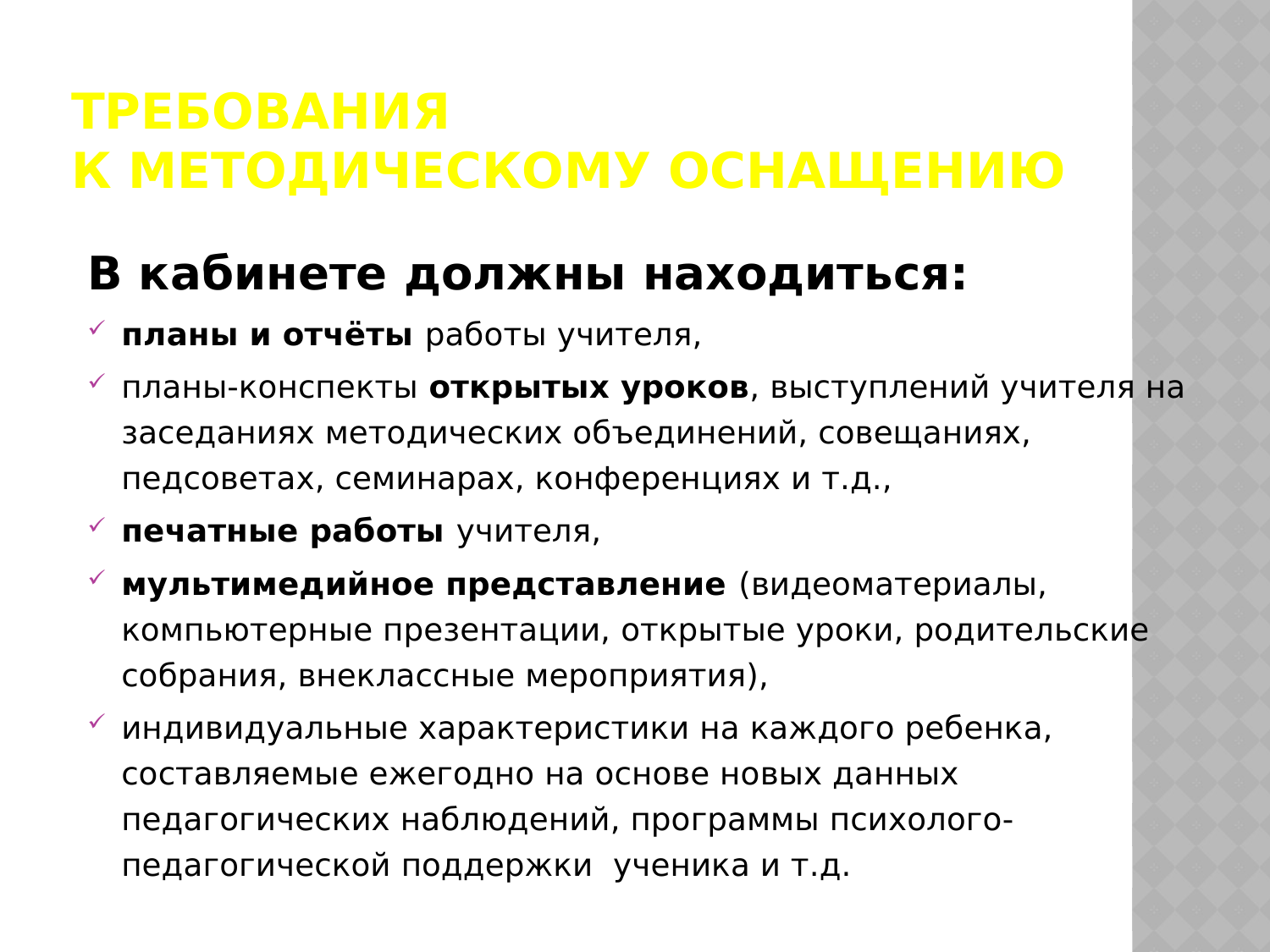

# Требования к методическому оснащению
В кабинете должны находиться:
планы и отчёты работы учителя,
планы-конспекты открытых уроков, выступлений учителя на заседаниях методических объединений, совещаниях, педсоветах, семинарах, конференциях и т.д.,
печатные работы учителя,
мультимедийное представление (видеоматериалы, компьютерные презентации, открытые уроки, родительские собрания, внеклассные мероприятия),
индивидуальные характеристики на каждого ребенка, составляемые ежегодно на основе новых данных педагогических наблюдений, программы психолого-педагогической поддержки  ученика и т.д.